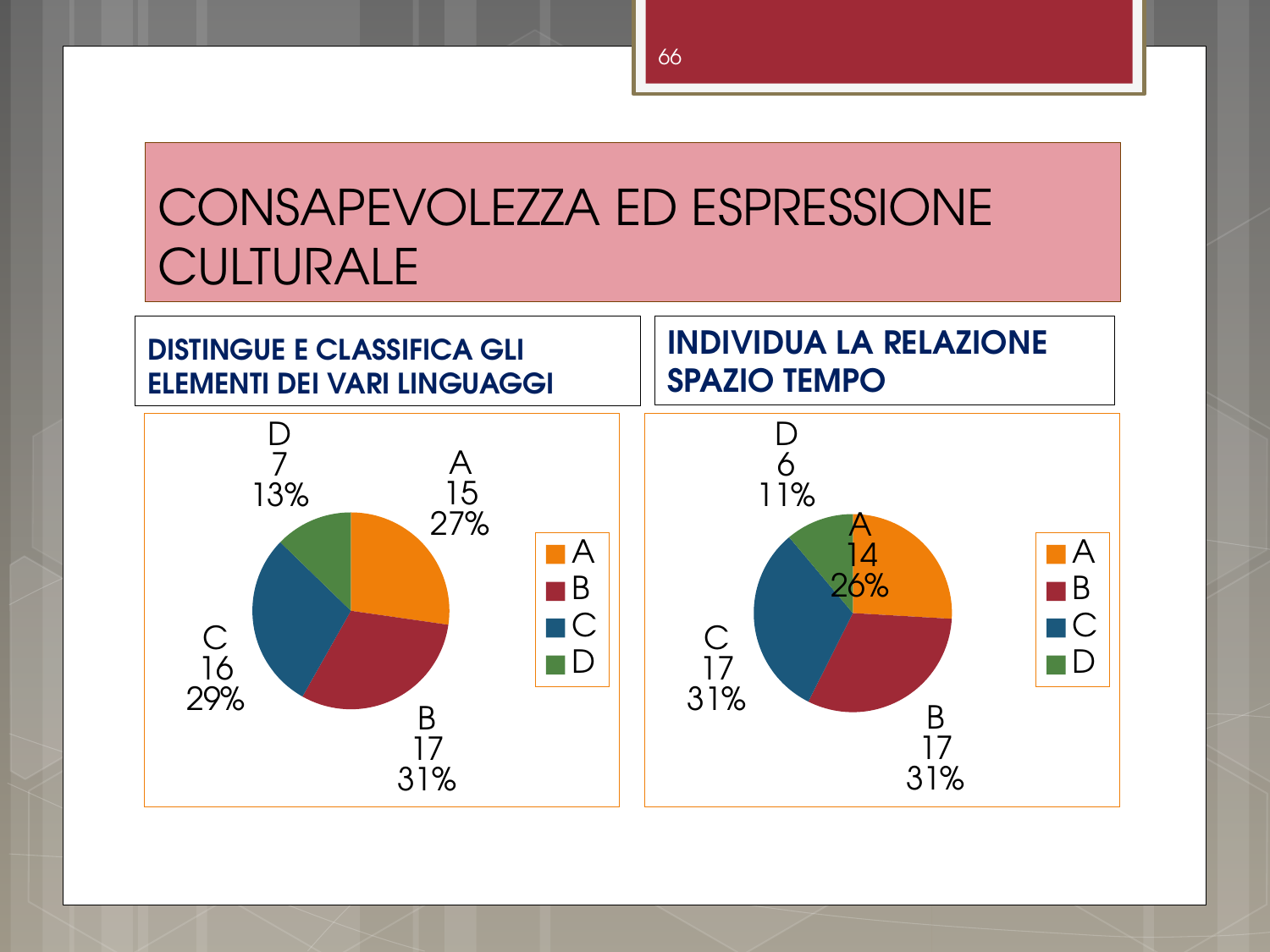

66
# CONSAPEVOLEZZA ED ESPRESSIONE CULTURALE
DISTINGUE E CLASSIFICA GLI ELEMENTI DEI VARI LINGUAGGI
INDIVIDUA LA RELAZIONE SPAZIO TEMPO

### Chart

| Category | Vendite |
|---|---|
| A | 15.0 |
| B | 17.0 |
| C | 16.0 |
| D | 7.0 |

### Chart

| Category | Vendite |
|---|---|
| A | 14.0 |
| B | 17.0 |
| C | 17.0 |
| D | 6.0 |